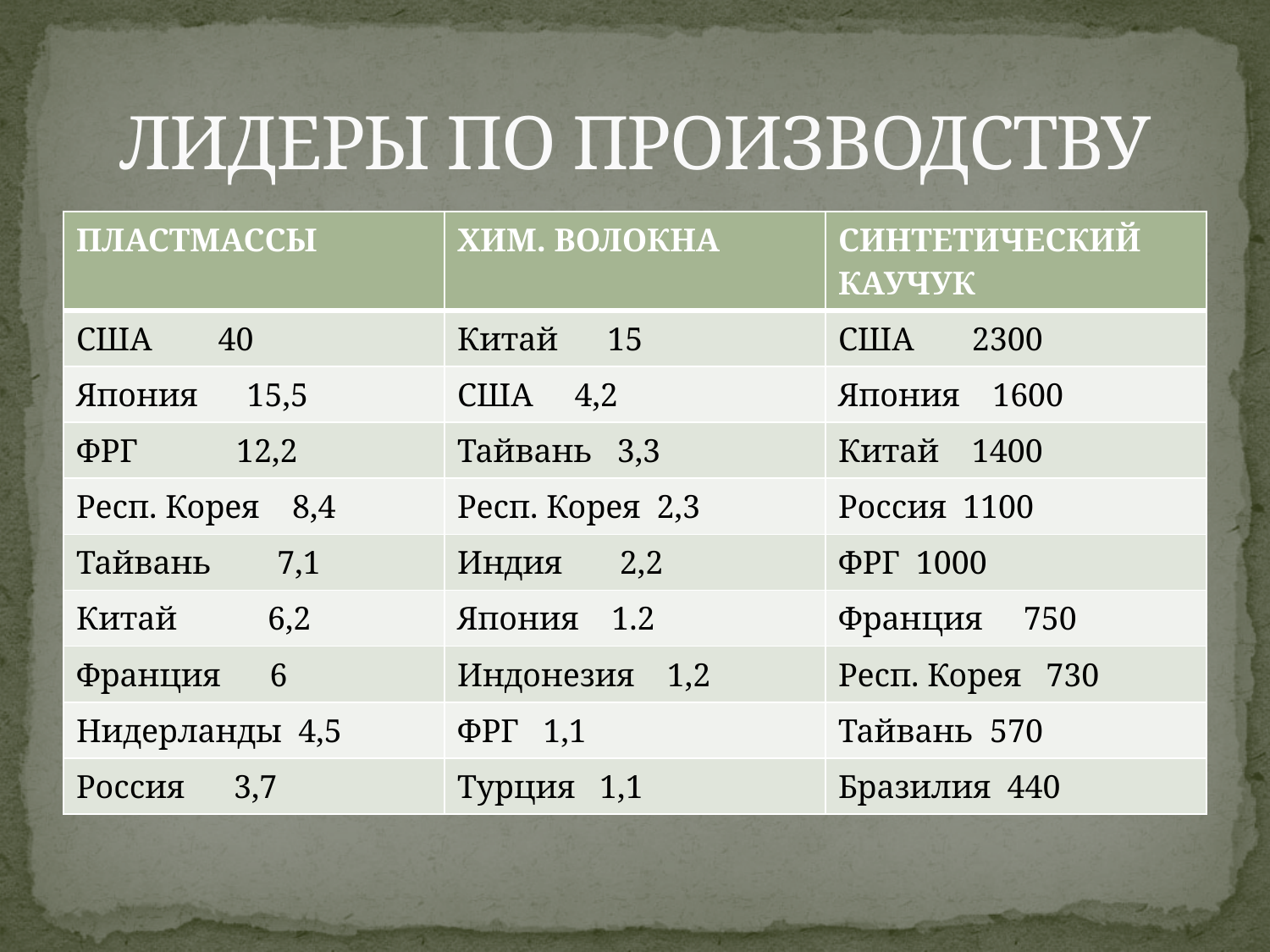

# ЛИДЕРЫ ПО ПРОИЗВОДСТВУ
| ПЛАСТМАССЫ | ХИМ. ВОЛОКНА | СИНТЕТИЧЕСКИЙ КАУЧУК |
| --- | --- | --- |
| США 40 | Китай 15 | США 2300 |
| Япония 15,5 | США 4,2 | Япония 1600 |
| ФРГ 12,2 | Тайвань 3,3 | Китай 1400 |
| Респ. Корея 8,4 | Респ. Корея 2,3 | Россия 1100 |
| Тайвань 7,1 | Индия 2,2 | ФРГ 1000 |
| Китай 6,2 | Япония 1.2 | Франция 750 |
| Франция 6 | Индонезия 1,2 | Респ. Корея 730 |
| Нидерланды 4,5 | ФРГ 1,1 | Тайвань 570 |
| Россия 3,7 | Турция 1,1 | Бразилия 440 |